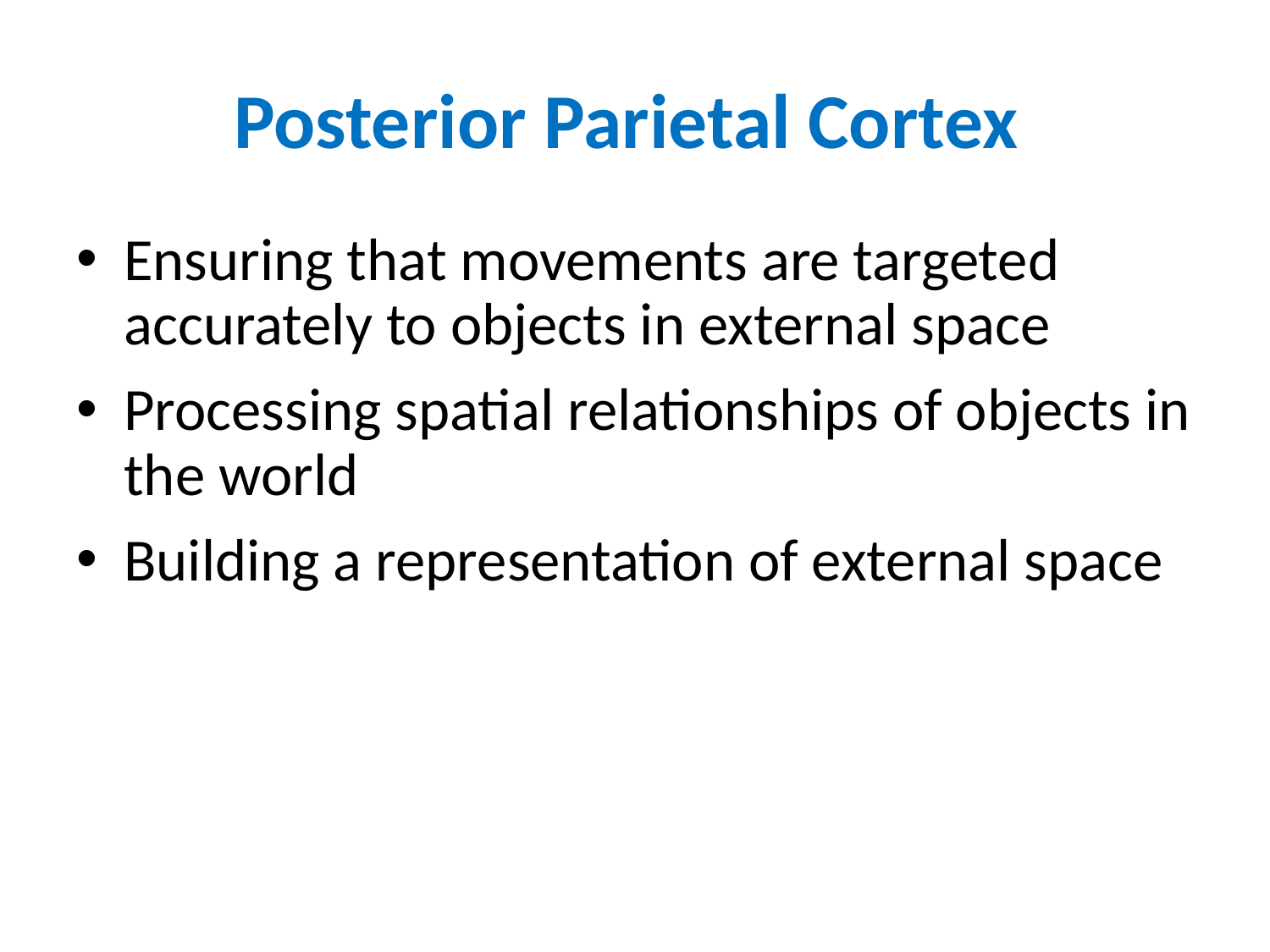

# Posterior Parietal Cortex
Ensuring that movements are targeted accurately to objects in external space
Processing spatial relationships of objects in the world
Building a representation of external space